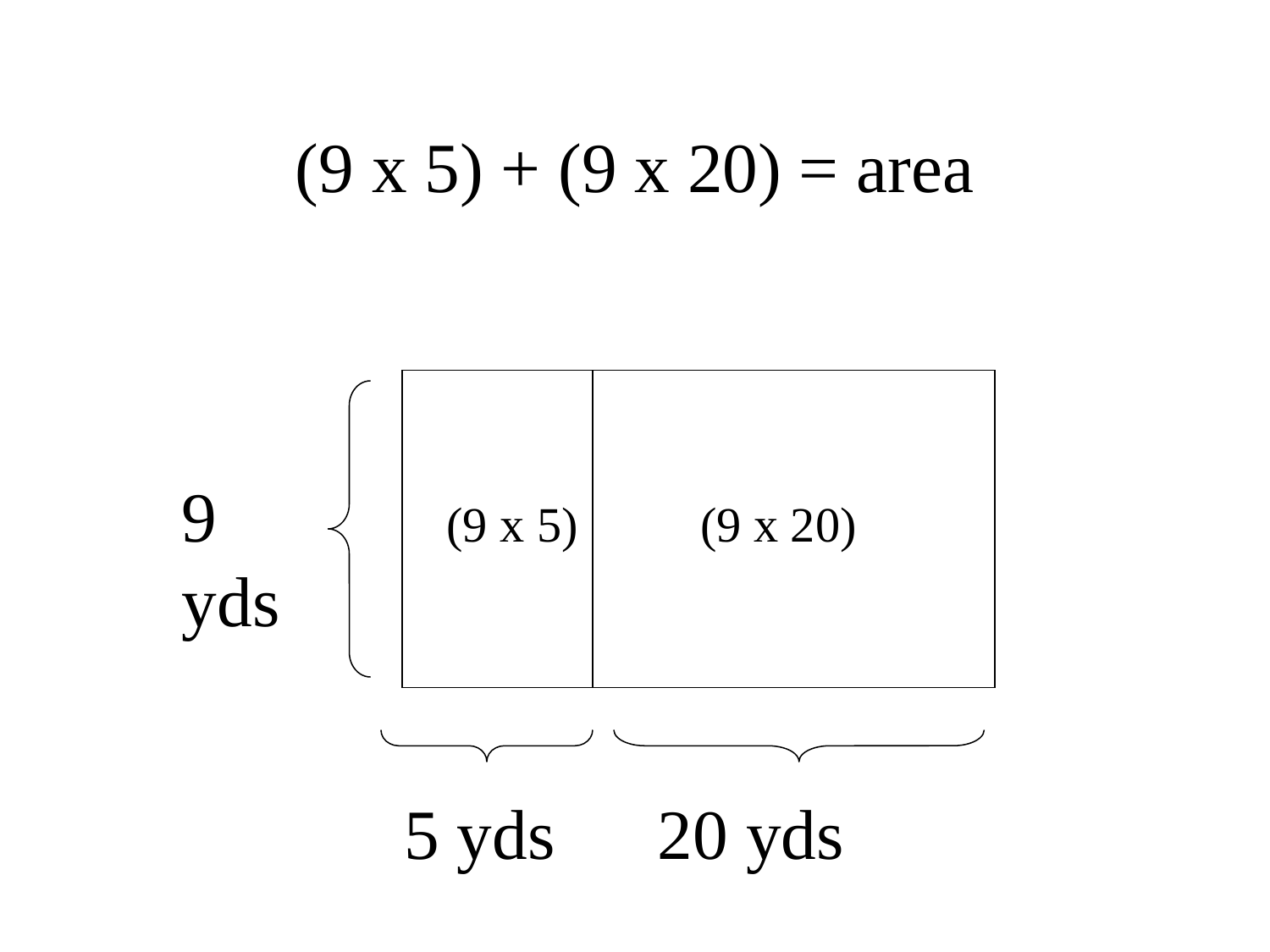

(9 x 5) + (9 x 20) = area

9 yds
(9 x 5)
(9 x 20)

5 yds
   20 yds